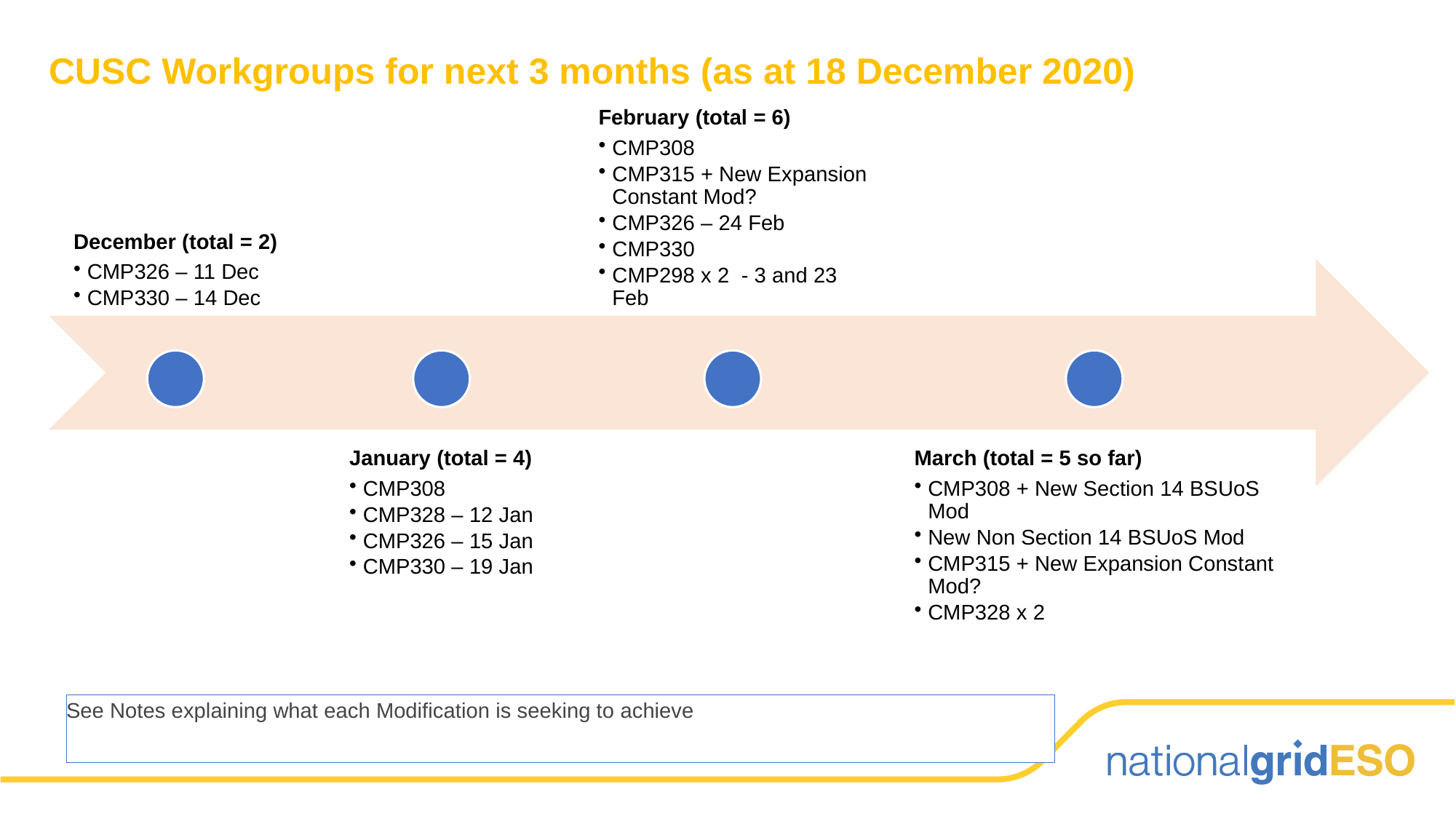

CUSC Workgroups for next 3 months (as at 18 December 2020)
December (total = 2)
CMP326 – 11 Dec
CMP330 – 14 Dec
January (total = 4)
CMP308
CMP328 – 12 Jan
CMP326 – 15 Jan
CMP330 – 19 Jan
February (total = 6)
CMP308
CMP315 + New Expansion Constant Mod?
CMP326 – 24 Feb
CMP330
CMP298 x 2  - 3 and 23 Feb
March (total = 5 so far)
CMP308 + New Section 14 BSUoS Mod
New Non Section 14 BSUoS Mod
CMP315 + New Expansion Constant Mod?
CMP328 x 2
See Notes explaining what each Modification is seeking to achieve